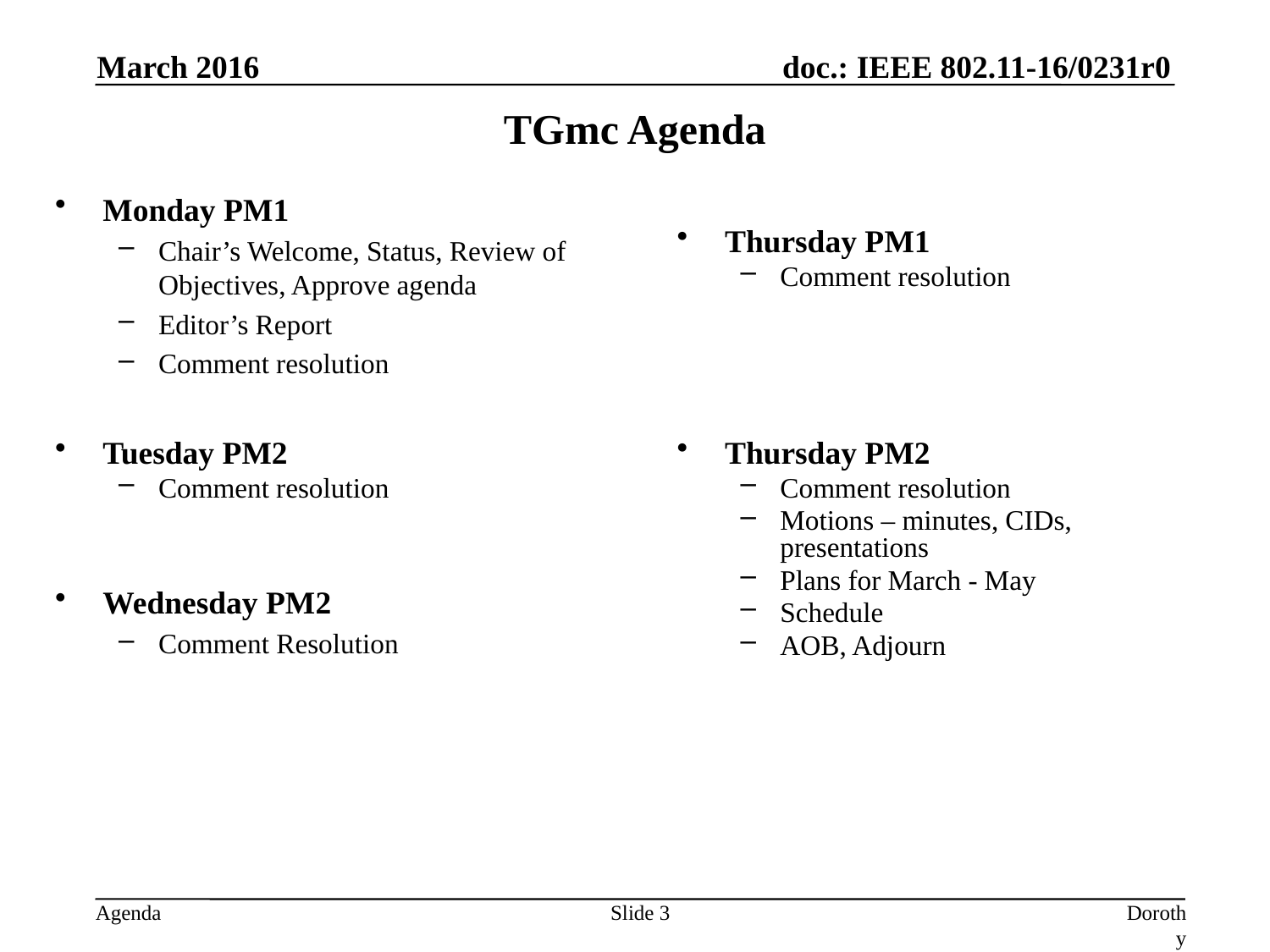

March 2016
# TGmc Agenda
Monday PM1
Chair’s Welcome, Status, Review of Objectives, Approve agenda
Editor’s Report
Comment resolution
Thursday PM1
Comment resolution
Tuesday PM2
Comment resolution
Thursday PM2
Comment resolution
Motions – minutes, CIDs, presentations
Plans for March - May
Schedule
AOB, Adjourn
Wednesday PM2
Comment Resolution

Slide 3
Dorothy Stanley, HPE